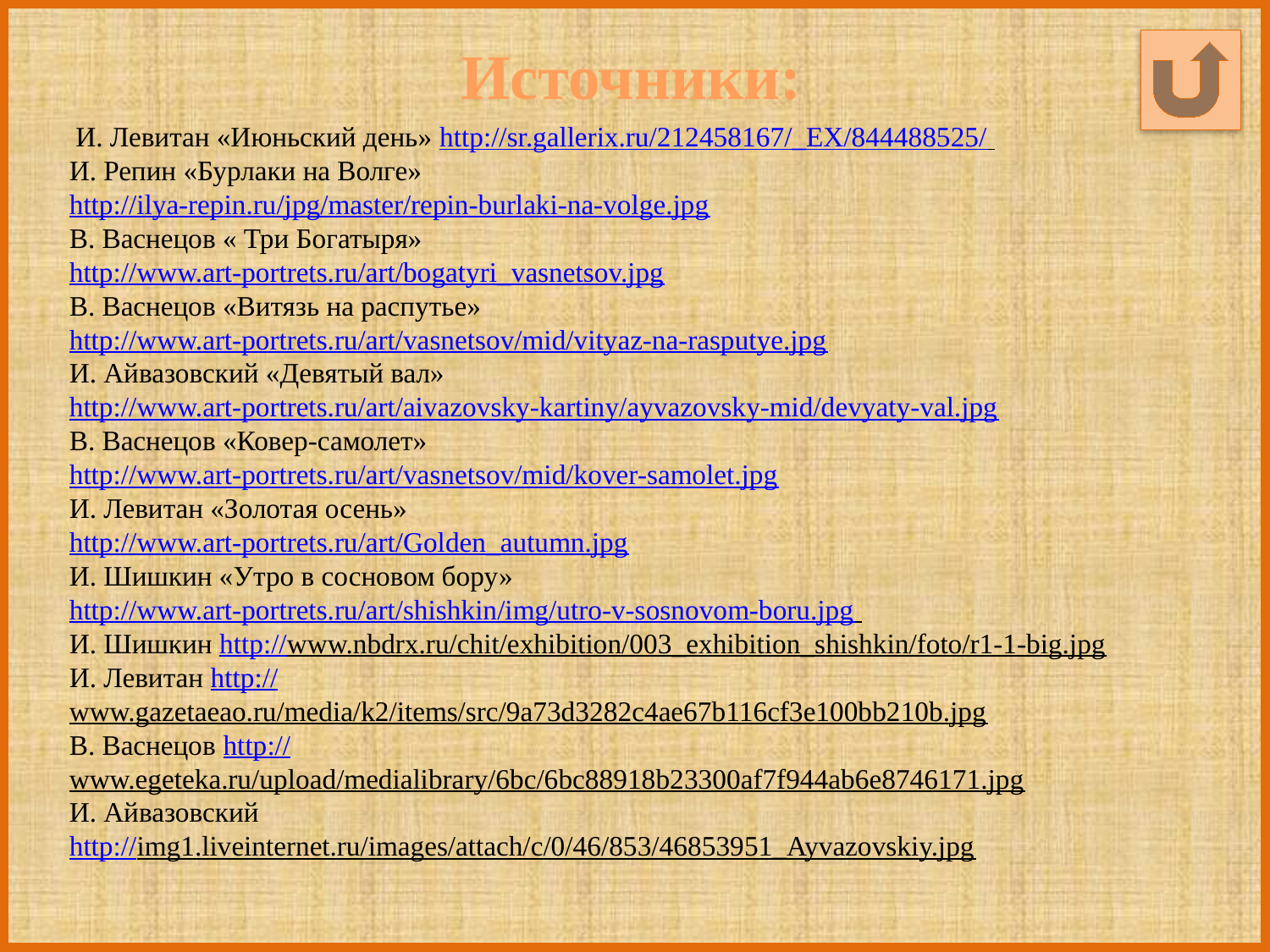

Источники:

 И. Левитан «Июньский день» http://sr.gallerix.ru/212458167/_EX/844488525/
И. Репин «Бурлаки на Волге»
http://ilya-repin.ru/jpg/master/repin-burlaki-na-volge.jpg
В. Васнецов « Три Богатыря»
http://www.art-portrets.ru/art/bogatyri_vasnetsov.jpg
В. Васнецов «Витязь на распутье»
http://www.art-portrets.ru/art/vasnetsov/mid/vityaz-na-rasputye.jpg
И. Айвазовский «Девятый вал»
http://www.art-portrets.ru/art/aivazovsky-kartiny/ayvazovsky-mid/devyaty-val.jpg
В. Васнецов «Ковер-самолет»
http://www.art-portrets.ru/art/vasnetsov/mid/kover-samolet.jpg
И. Левитан «Золотая осень»
http://www.art-portrets.ru/art/Golden_autumn.jpg
И. Шишкин «Утро в сосновом бору»
http://www.art-portrets.ru/art/shishkin/img/utro-v-sosnovom-boru.jpg
И. Шишкин http://www.nbdrx.ru/chit/exhibition/003_exhibition_shishkin/foto/r1-1-big.jpg
И. Левитан http://www.gazetaeao.ru/media/k2/items/src/9a73d3282c4ae67b116cf3e100bb210b.jpg
В. Васнецов http://www.egeteka.ru/upload/medialibrary/6bc/6bc88918b23300af7f944ab6e8746171.jpg
И. Айвазовский
http://img1.liveinternet.ru/images/attach/c/0/46/853/46853951_Ayvazovskiy.jpg